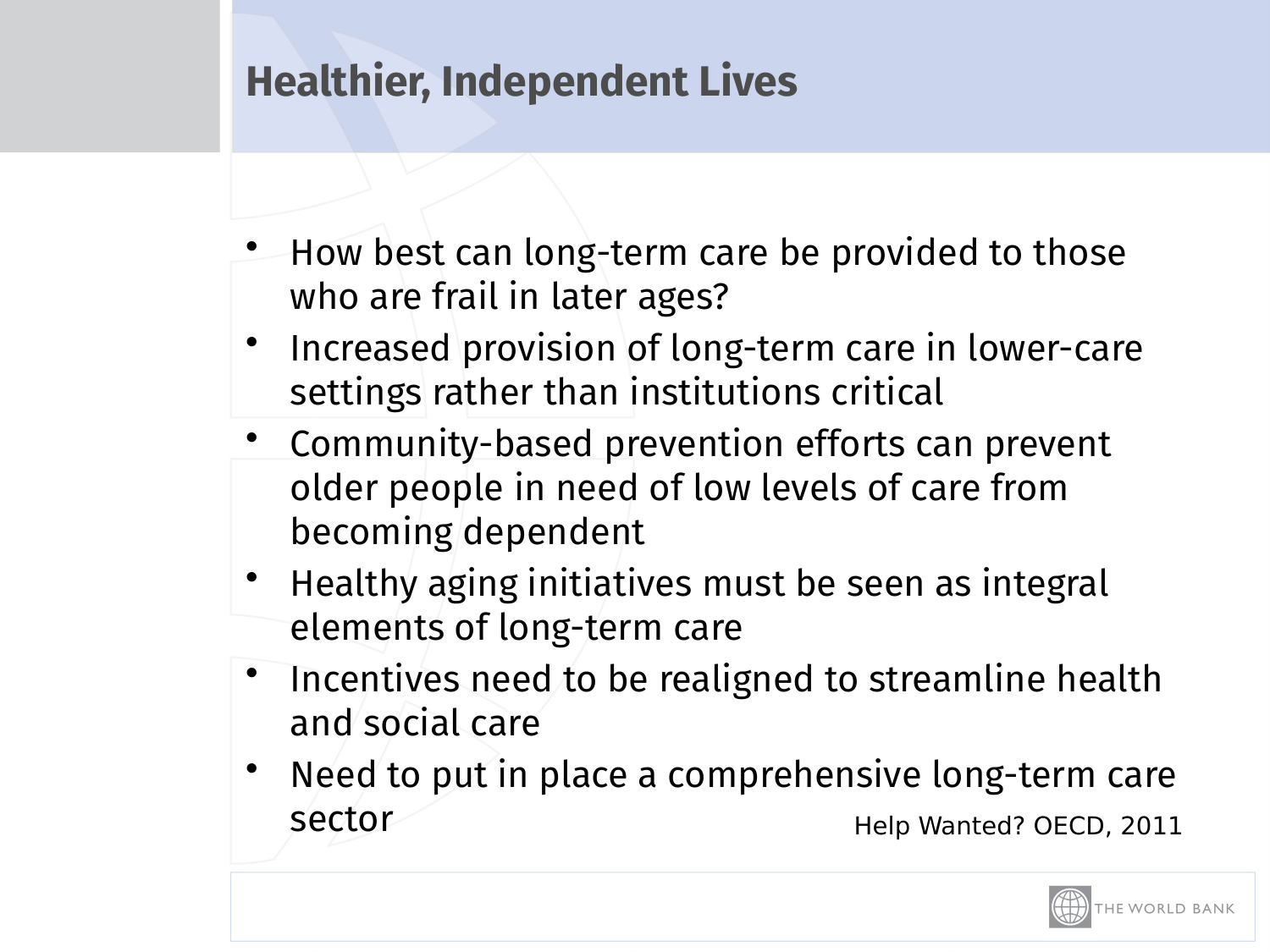

# Healthier, Independent Lives
How best can long-term care be provided to those who are frail in later ages?
Increased provision of long-term care in lower-care settings rather than institutions critical
Community-based prevention efforts can prevent older people in need of low levels of care from becoming dependent
Healthy aging initiatives must be seen as integral elements of long-term care
Incentives need to be realigned to streamline health and social care
Need to put in place a comprehensive long-term care sector
Help Wanted? OECD, 2011